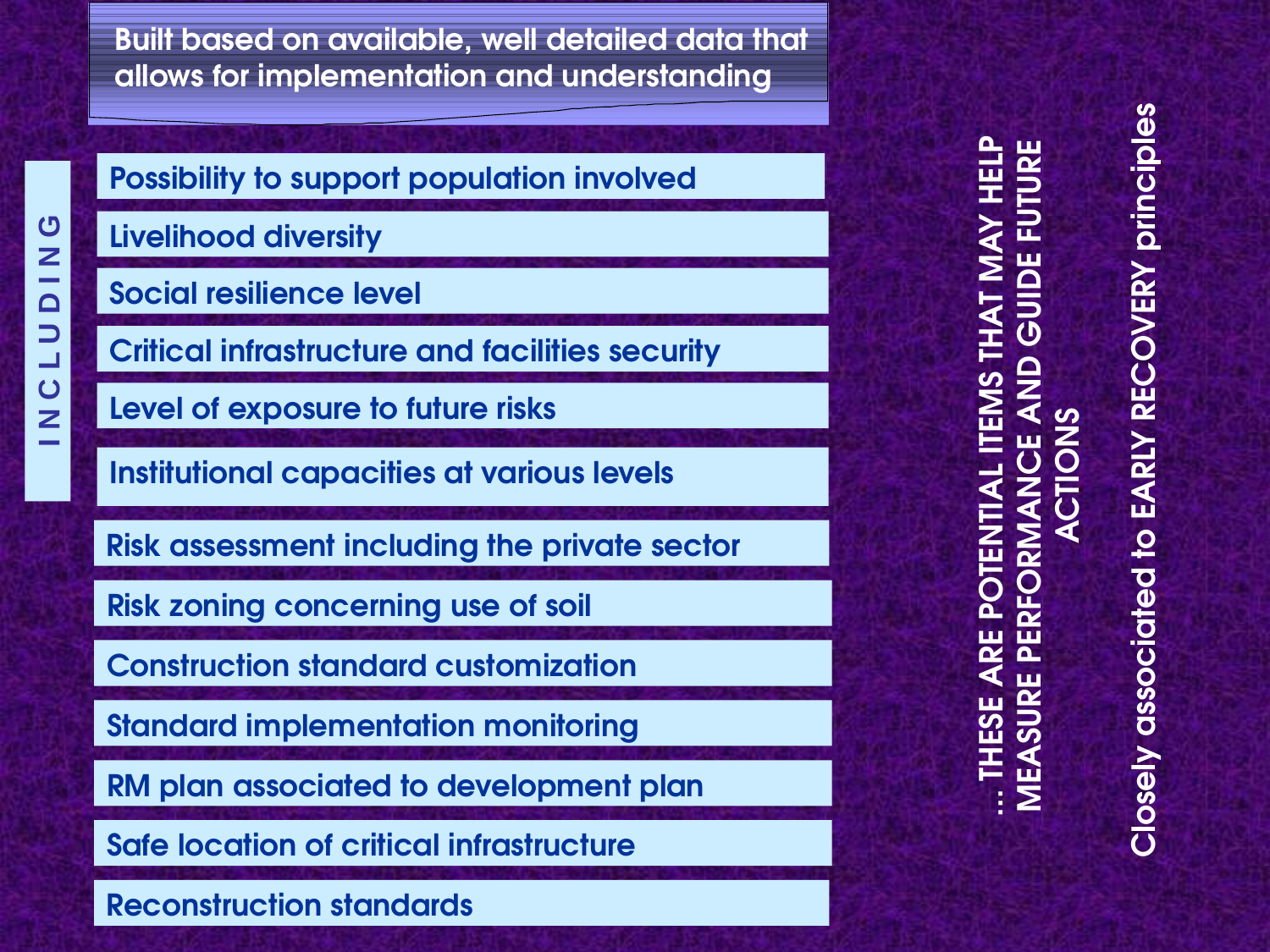

Built based on available, well detailed data that allows for implementation and understanding

Possibility to support population involved

Livelihood diversity
Social resilience level
I N C L U D I N G
Critical infrastructure and facilities security
... THESE ARE POTENTIAL ITEMS THAT MAY HELP MEASURE PERFORMANCE AND GUIDE FUTURE ACTIONS

Closely associated to EARLY RECOVERY principles
Level of exposure to future risks
Institutional capacities at various levels
Risk assessment including the private sector

Risk zoning concerning use of soil
Construction standard customization
Standard implementation monitoring
RM plan associated to development plan
Safe location of critical infrastructure
Reconstruction standards